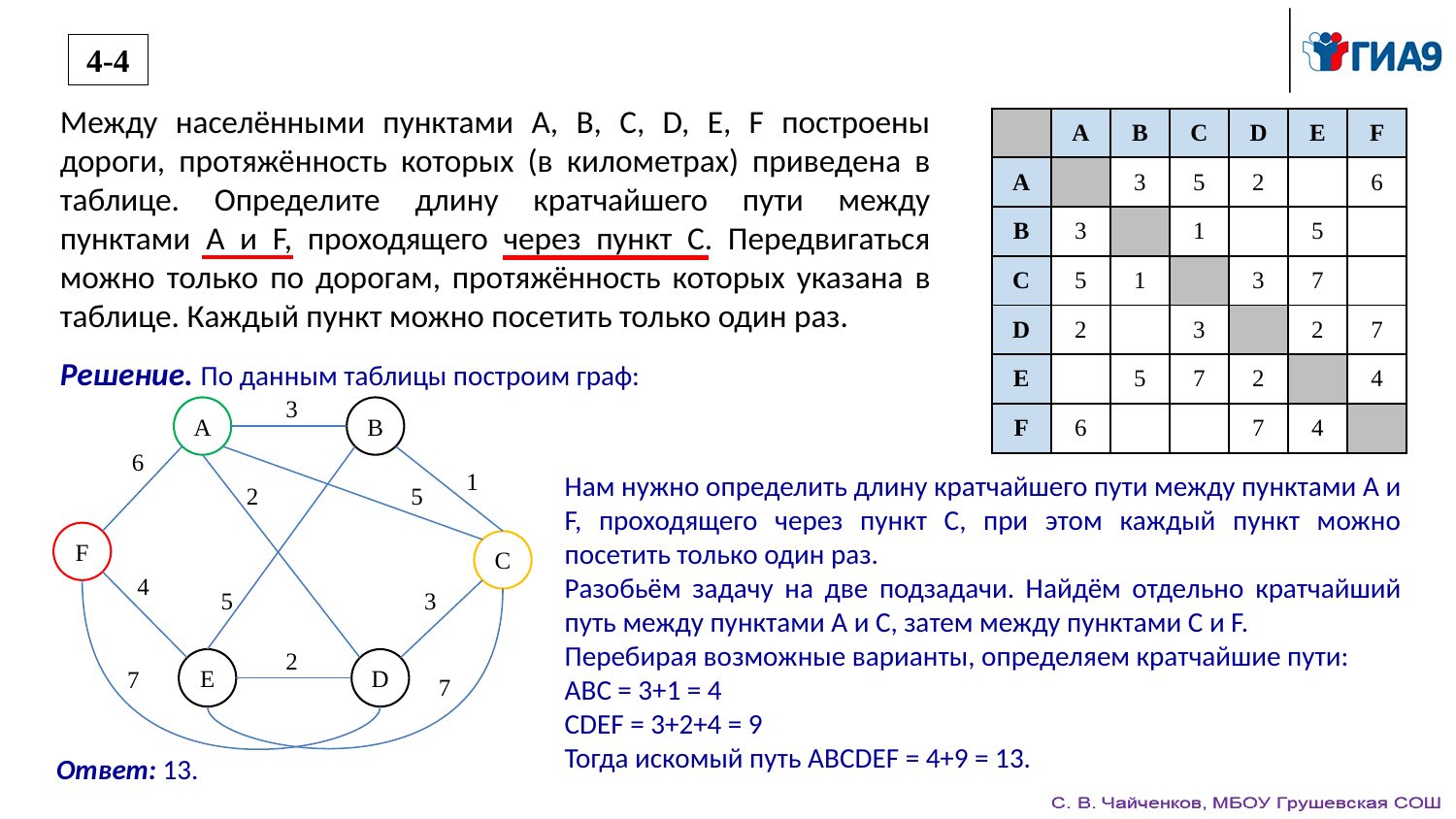

4-4
Между населёнными пунктами А, В, С, D, Е, F построены дороги, протяжённость которых (в километрах) приведена в таблице. Определите длину кратчайшего пути между пунктами А и F, проходящего через пункт С. Передвигаться можно только по дорогам, протяжённость которых указана в таблице. Каждый пункт можно посетить только один раз.
|  | А | В | С | D | Е | F |
| --- | --- | --- | --- | --- | --- | --- |
| А |  | 3 | 5 | 2 |  | 6 |
| В | 3 |  | 1 |  | 5 |  |
| С | 5 | 1 |  | 3 | 7 |  |
| D | 2 |  | 3 |  | 2 | 7 |
| Е |  | 5 | 7 | 2 |  | 4 |
| F | 6 |  |  | 7 | 4 |  |
Решение. По данным таблицы построим граф:

3
A
B
6
1
2
5
F
C
4
5
3
2
E
D
7
7
Нам нужно определить длину кратчайшего пути между пунктами А и F, проходящего через пункт С, при этом каждый пункт можно посетить только один раз.
Разобьём задачу на две подзадачи. Найдём отдельно кратчайший путь между пунктами A и C, затем между пунктами C и F.
Перебирая возможные варианты, определяем кратчайшие пути:
ABC = 3+1 = 4
CDEF = 3+2+4 = 9
Тогда искомый путь ABCDEF = 4+9 = 13.
Ответ: 13.